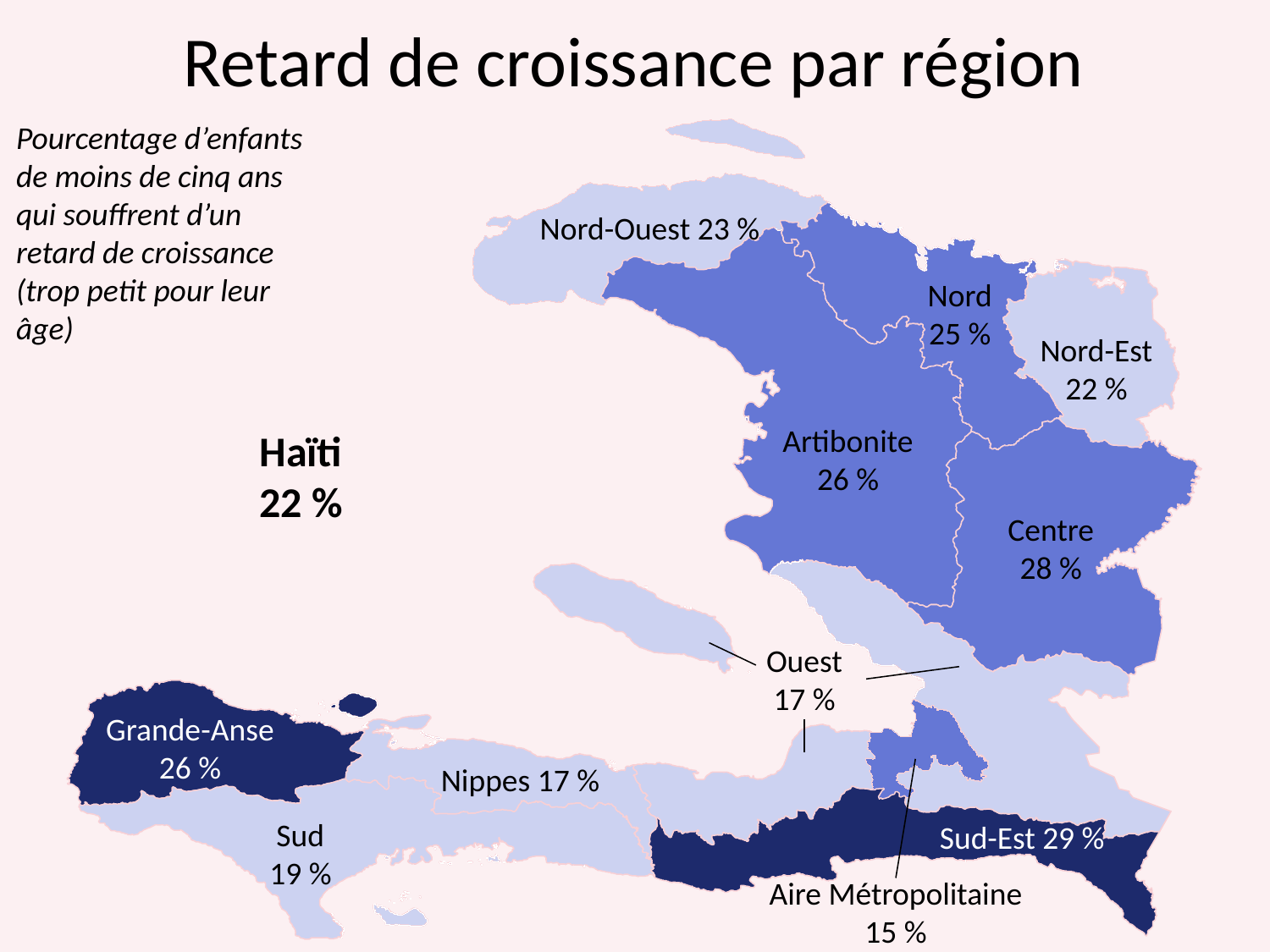

# Retard de croissance par région

Pourcentage d’enfants de moins de cinq ans qui souffrent d’un retard de croissance (trop petit pour leur âge)
Nord-Ouest 23 %
Nord
25 %
Nord-Est
22 %
Artibonite
26 %
Haïti
22 %
Centre
28 %
Ouest
17 %
Grande-Anse
26 %
Nippes 17 %
Sud
19 %
Sud-Est 29 %
Aire Métropolitaine
15 %